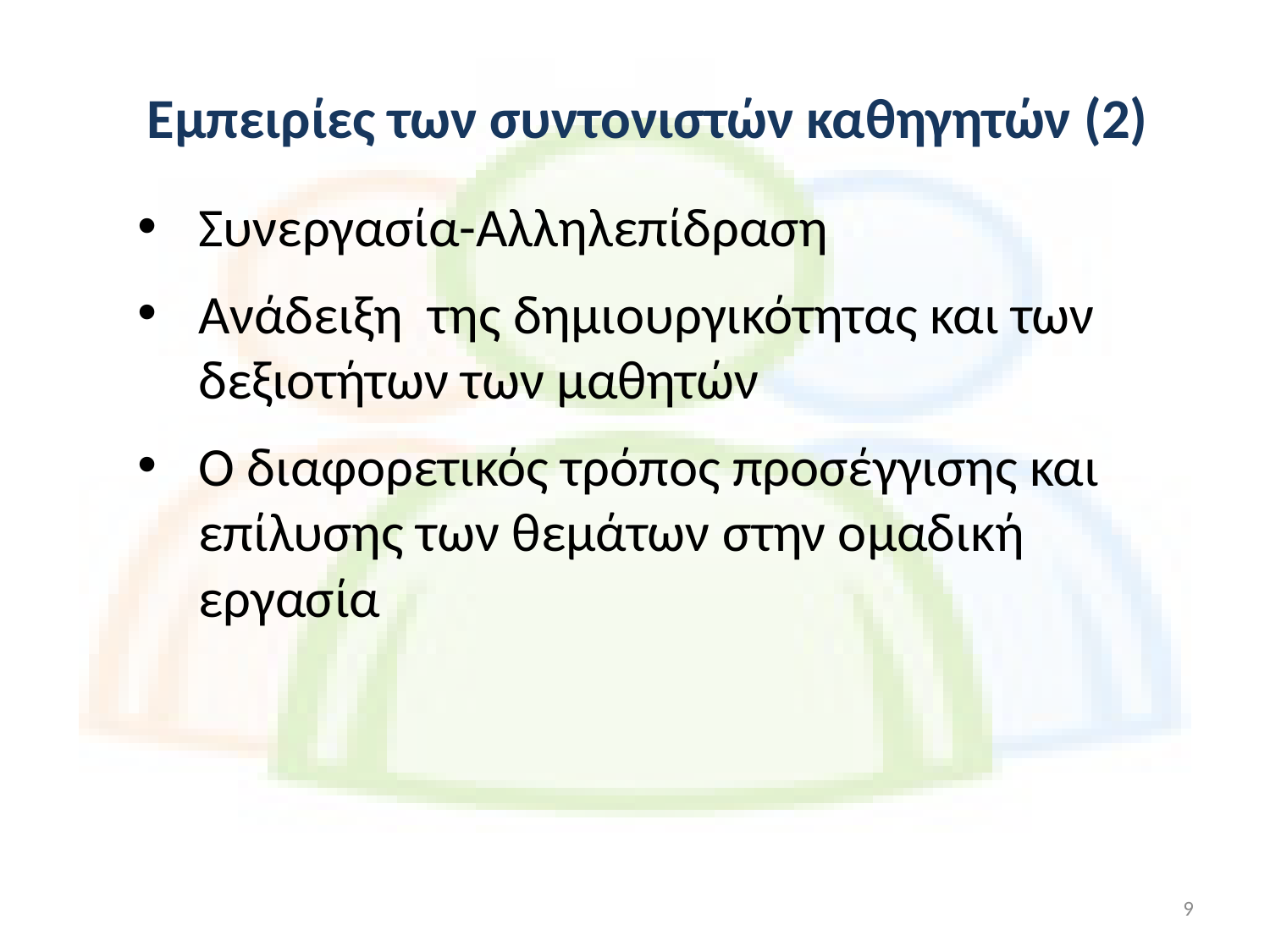

# Εμπειρίες των συντονιστών καθηγητών (2)
Συνεργασία-Αλληλεπίδραση
Ανάδειξη  της δημιουργικότητας και των δεξιοτήτων των μαθητών
Ο διαφορετικός τρόπος προσέγγισης και επίλυσης των θεμάτων στην ομαδική εργασία
9